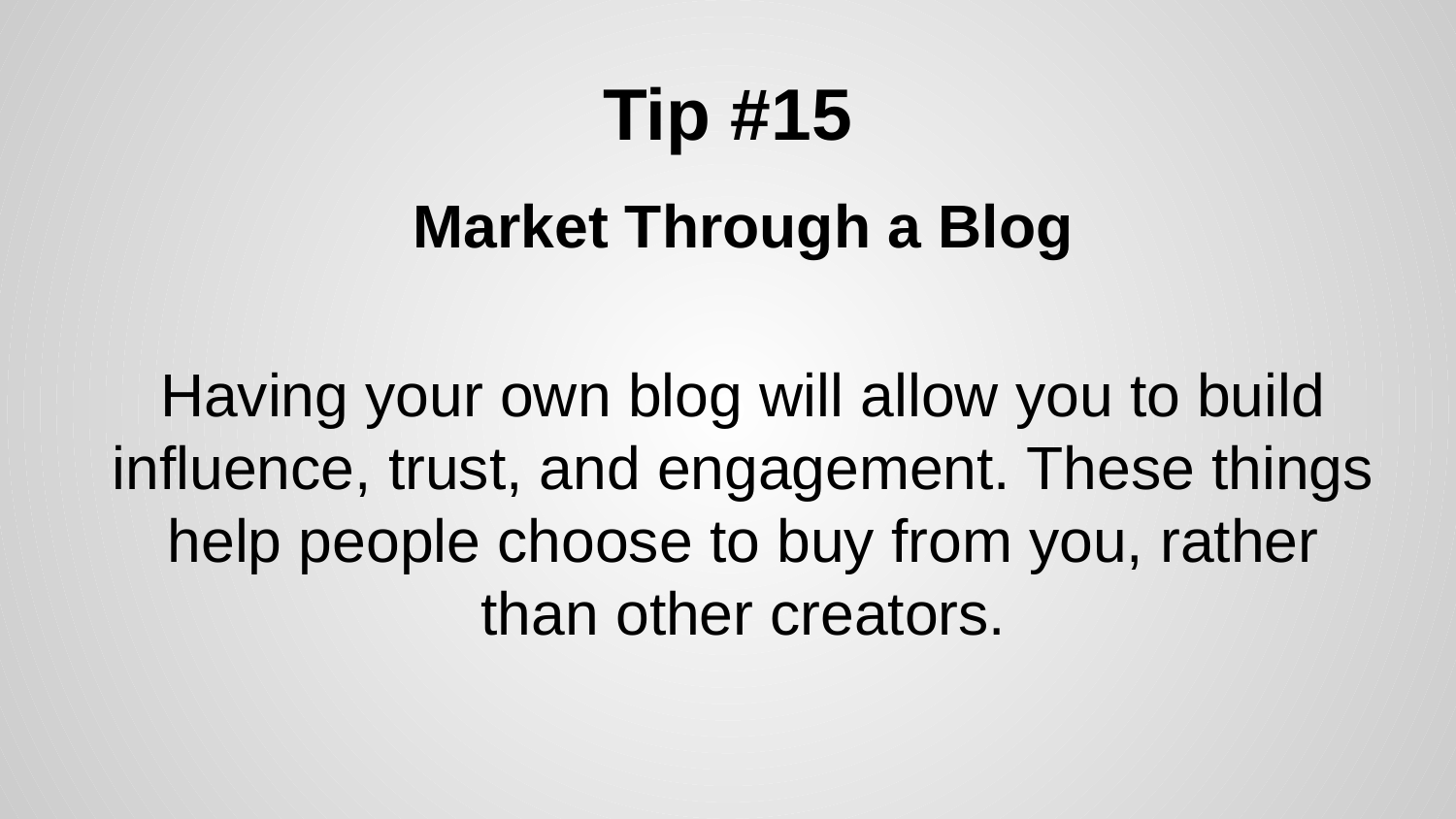

# Tip #15

Market Through a Blog

Having your own blog will allow you to build influence, trust, and engagement. These things help people choose to buy from you, rather than other creators.